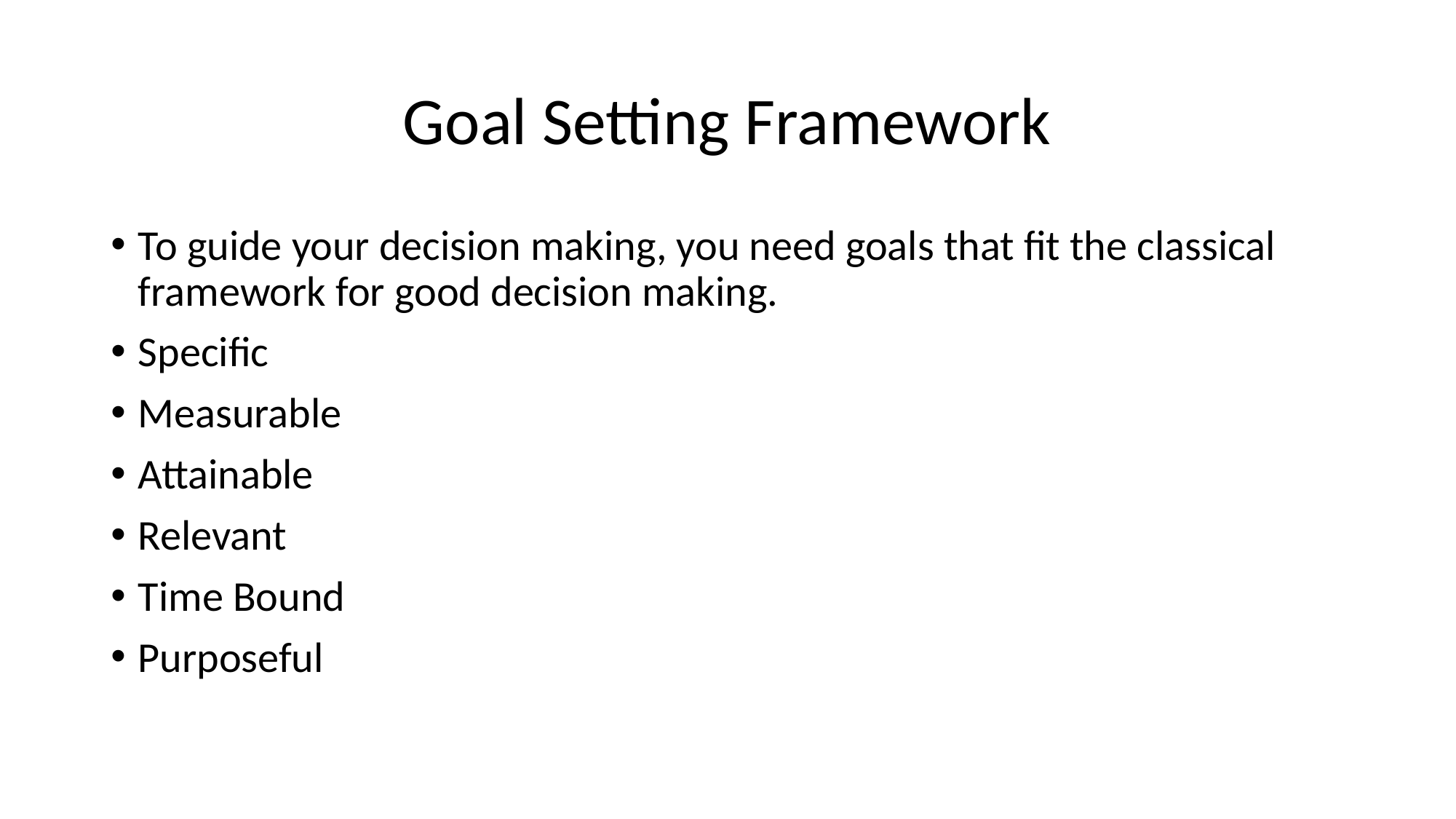

# Goal Setting Framework
To guide your decision making, you need goals that fit the classical framework for good decision making.
Specific
Measurable
Attainable
Relevant
Time Bound
Purposeful